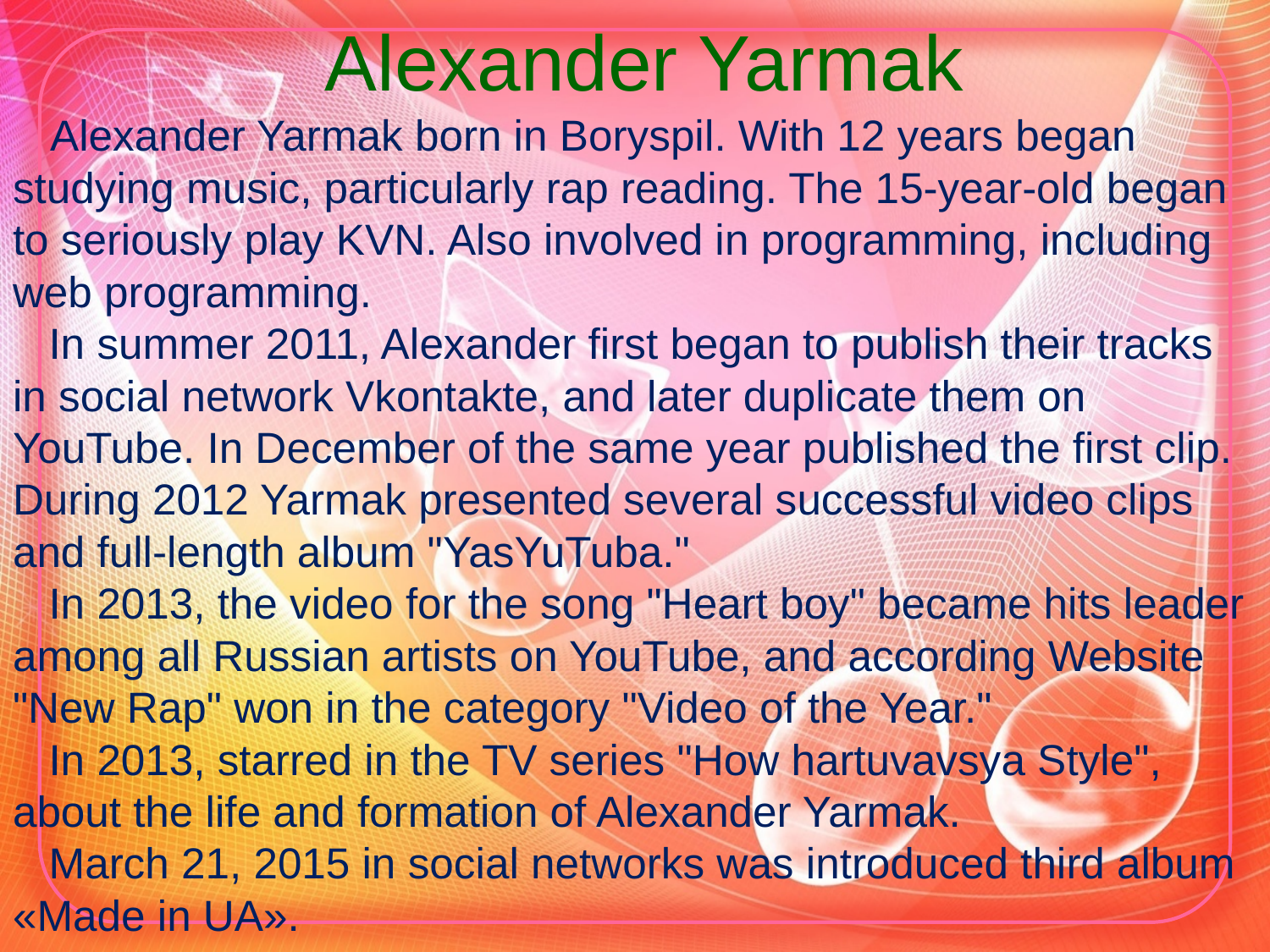

# Alexander Yarmak Alexander Yarmak born in Boryspil. With 12 years began studying music, particularly rap reading. The 15-year-old began to seriously play KVN. Also involved in programming, including web programming. In summer 2011, Alexander first began to publish their tracks in social network Vkontakte, and later duplicate them on YouTube. In December of the same year published the first clip. During 2012 Yarmak presented several successful video clips and full-length album "YasYuTuba." In 2013, the video for the song "Heart boy" became hits leader among all Russian artists on YouTube, and according Website "New Rap" won in the category "Video of the Year." In 2013, starred in the TV series "How hartuvavsya Style", about the life and formation of Alexander Yarmak. March 21, 2015 in social networks was introduced third album «Made in UA».